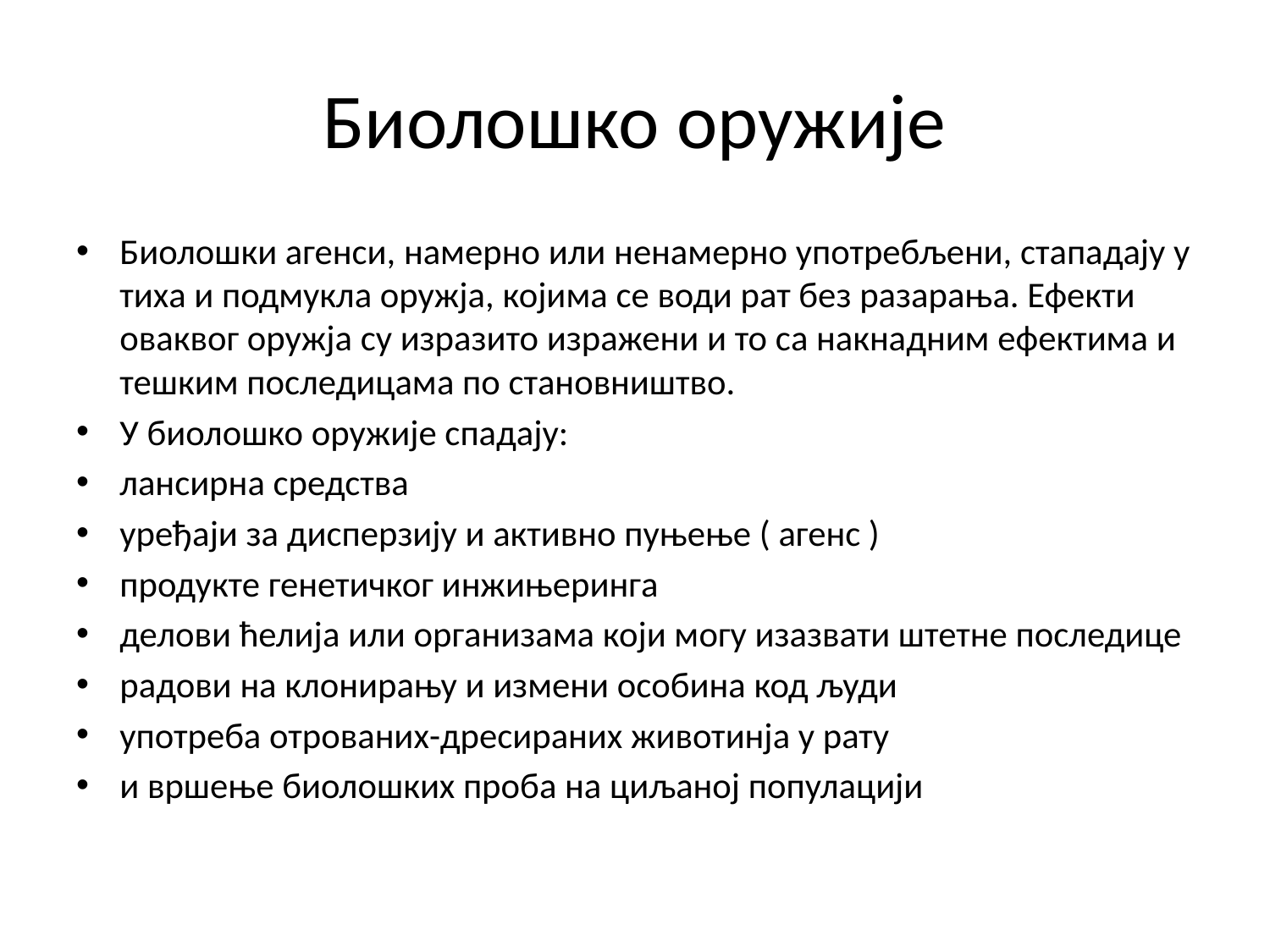

# Биолошко оружије
Биолошки агенси, намерно или ненамерно употребљени, стападају у тиха и подмукла оружја, којима се води рат без разарања. Ефекти оваквог оружја су изразито изражени и то са накнадним ефектима и тешким последицама по становништво.
У биолошко оружије спадају:
лансирна средства
уређаји за дисперзију и активно пуњење ( агенс )
продукте генетичког инжињеринга
делови ћелија или организама који могу изазвати штетне последице
радови на клонирању и измени особина код људи
употреба отрованих-дресираних животинја у рату
и вршење биолошких проба на циљаној популацији